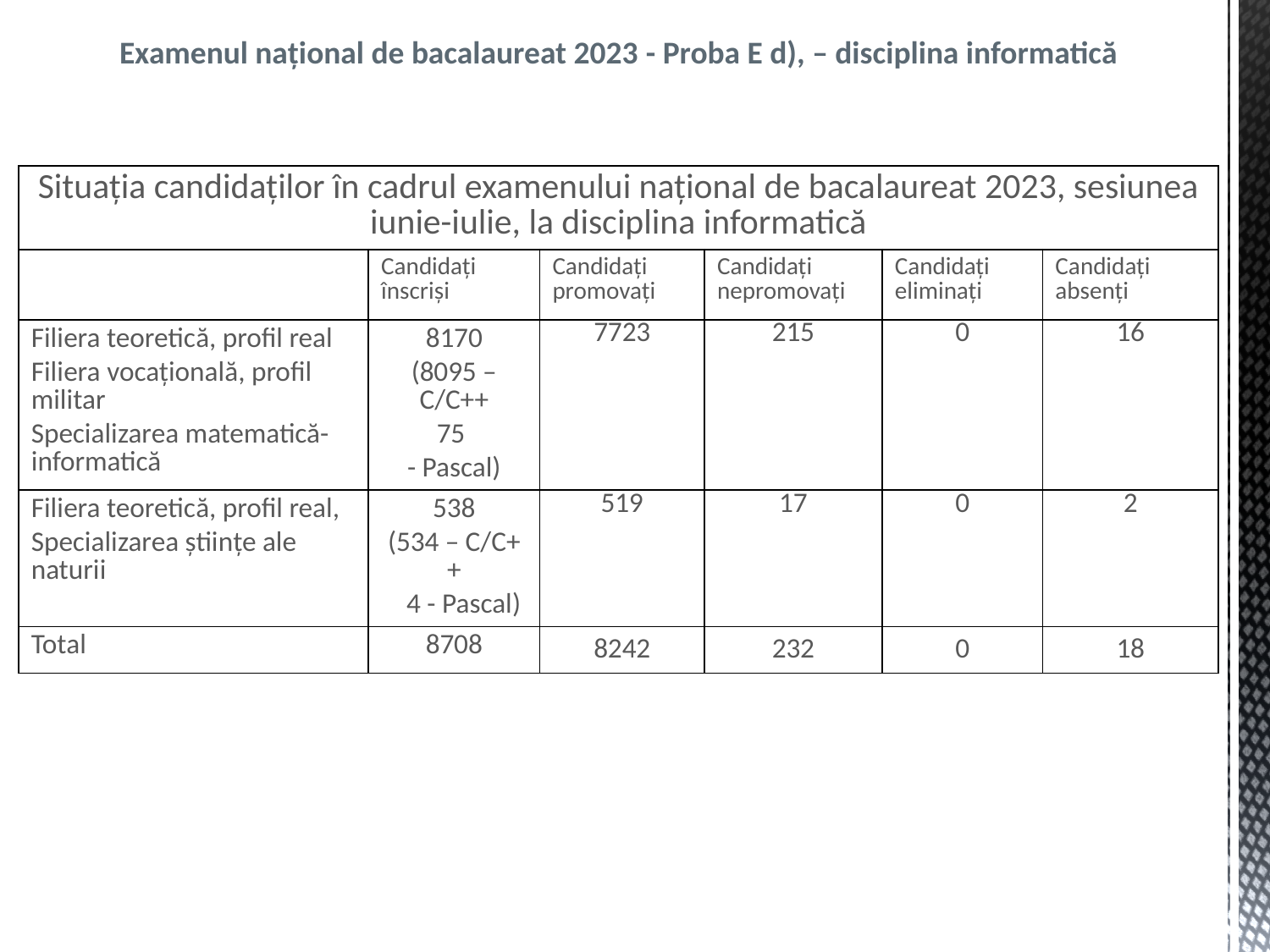

Examenul național de bacalaureat 2023 - Proba E d), – disciplina informatică

| Situaţia candidaţilor în cadrul examenului național de bacalaureat 2023, sesiunea iunie-iulie, la disciplina informatică |  |  |  |  |  |
| --- | --- | --- | --- | --- | --- |
|  | Candidaţi înscrişi | Candidaţi promovați | Candidaţi nepromovați | Candidați eliminați | Candidați absenți |
| Filiera teoretică, profil real Filiera vocațională, profil militar Specializarea matematică-informatică | 8170 (8095 – C/C++ 75 - Pascal) | 7723 | 215 | 0 | 16 |
| Filiera teoretică, profil real, Specializarea ştiinţe ale naturii | 538 (534 – C/C++ 4 - Pascal) | 519 | 17 | 0 | 2 |
| Total | 8708 | 8242 | 232 | 0 | 18 |